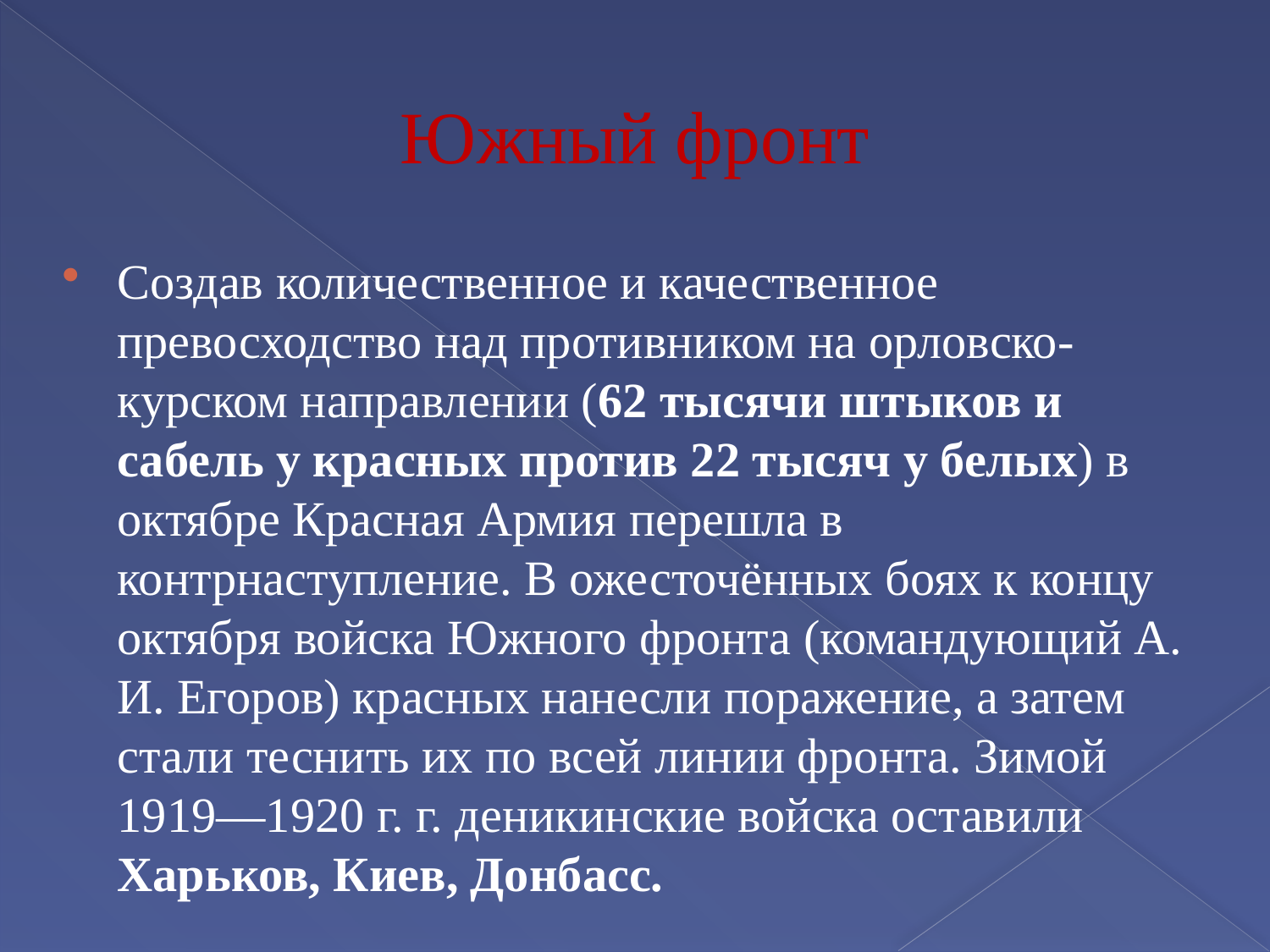

# Южный фронт
Создав количественное и качественное превосходство над противником на орловско-курском направлении (62 тысячи штыков и сабель у красных против 22 тысяч у белых) в октябре Красная Армия перешла в контрнаступление. В ожесточённых боях к концу октября войска Южного фронта (командующий А. И. Егоров) красных нанесли поражение, а затем стали теснить их по всей линии фронта. Зимой 1919—1920 г. г. деникинские войска оставили Харьков, Киев, Донбасс.